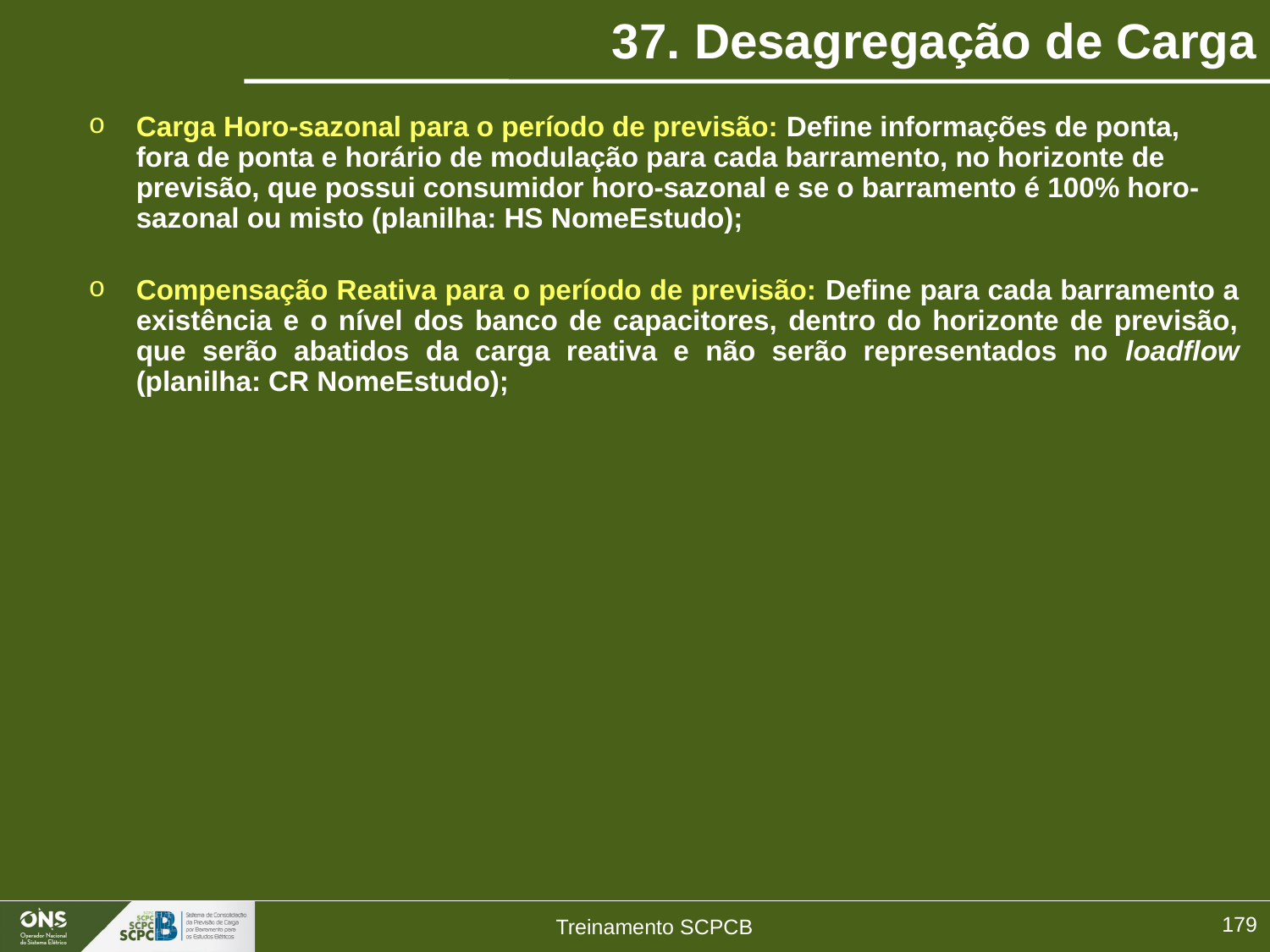

# 37. Desagregação de Carga
Carga Horo-sazonal para o período de previsão: Define informações de ponta, fora de ponta e horário de modulação para cada barramento, no horizonte de previsão, que possui consumidor horo-sazonal e se o barramento é 100% horo-sazonal ou misto (planilha: HS NomeEstudo);

Compensação Reativa para o período de previsão: Define para cada barramento a existência e o nível dos banco de capacitores, dentro do horizonte de previsão, que serão abatidos da carga reativa e não serão representados no loadflow (planilha: CR NomeEstudo);